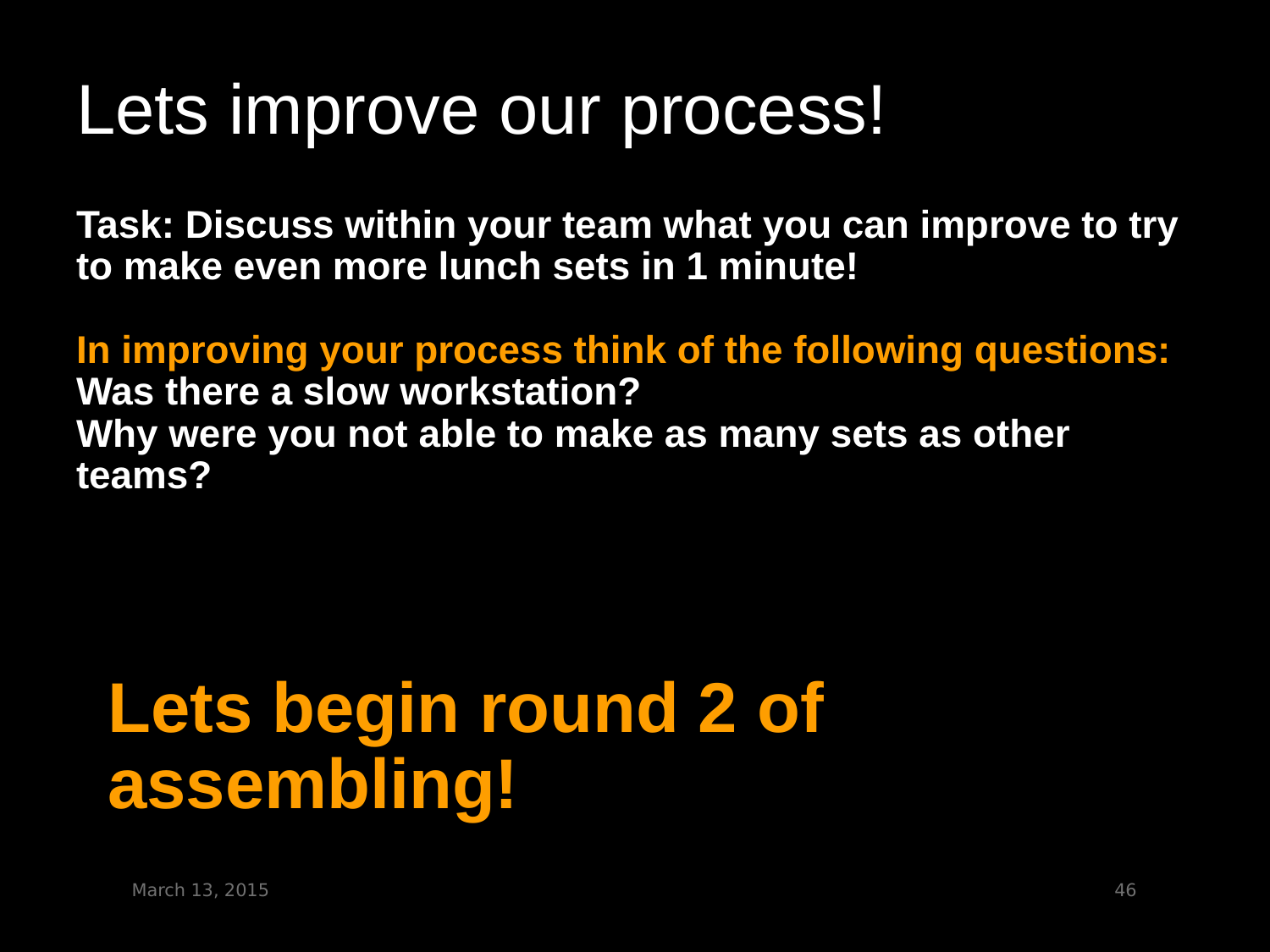

Lets improve our process!
# Task: Discuss within your team what you can improve to try to make even more lunch sets in 1 minute! In improving your process think of the following questions: Was there a slow workstation? Why were you not able to make as many sets as other teams?
Lets begin round 2 of assembling!

March 13, 2015
46